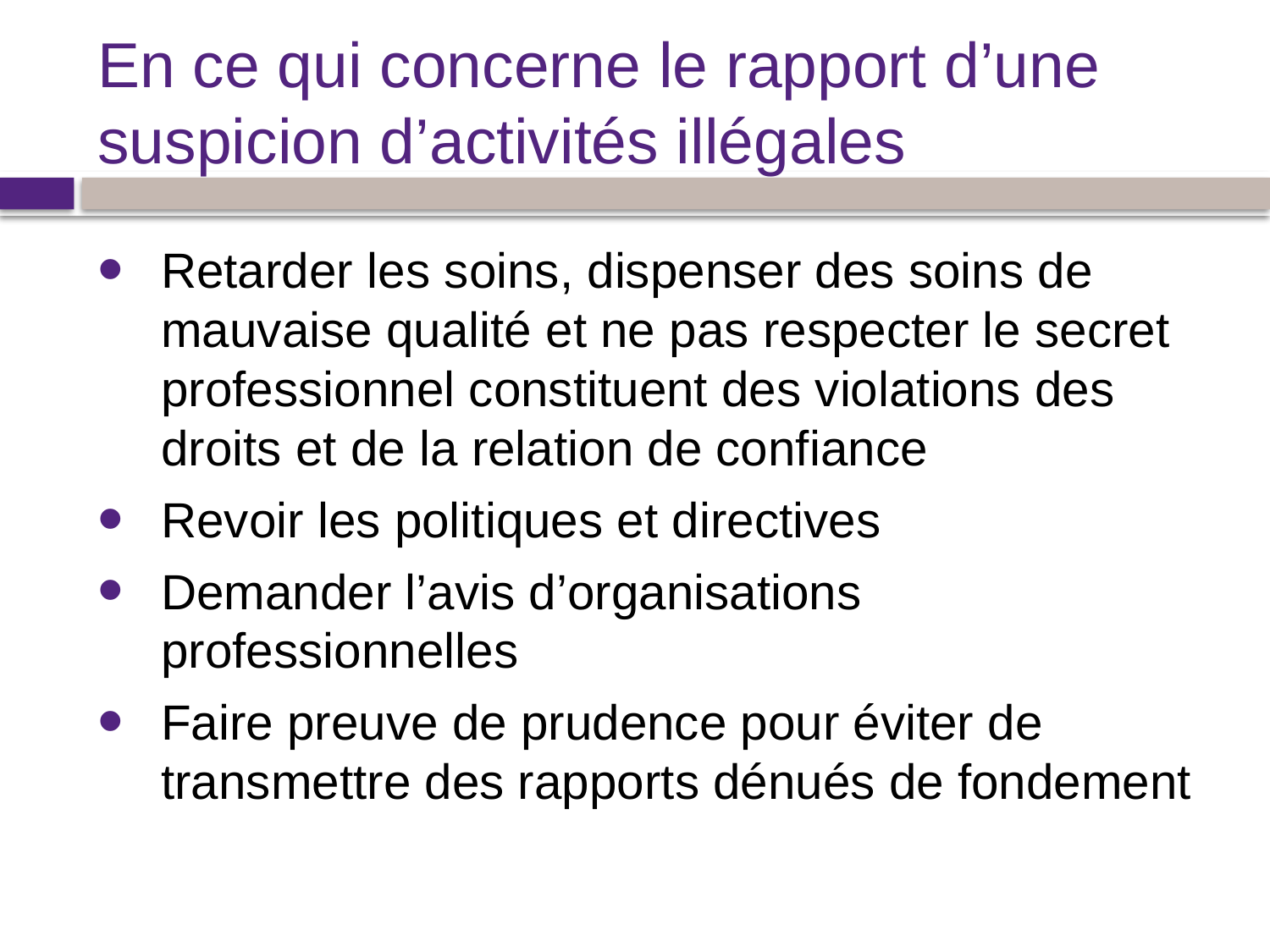

# En ce qui concerne le rapport d’une suspicion d’activités illégales
Retarder les soins, dispenser des soins de mauvaise qualité et ne pas respecter le secret professionnel constituent des violations des droits et de la relation de confiance
Revoir les politiques et directives
Demander l’avis d’organisations professionnelles
Faire preuve de prudence pour éviter de transmettre des rapports dénués de fondement